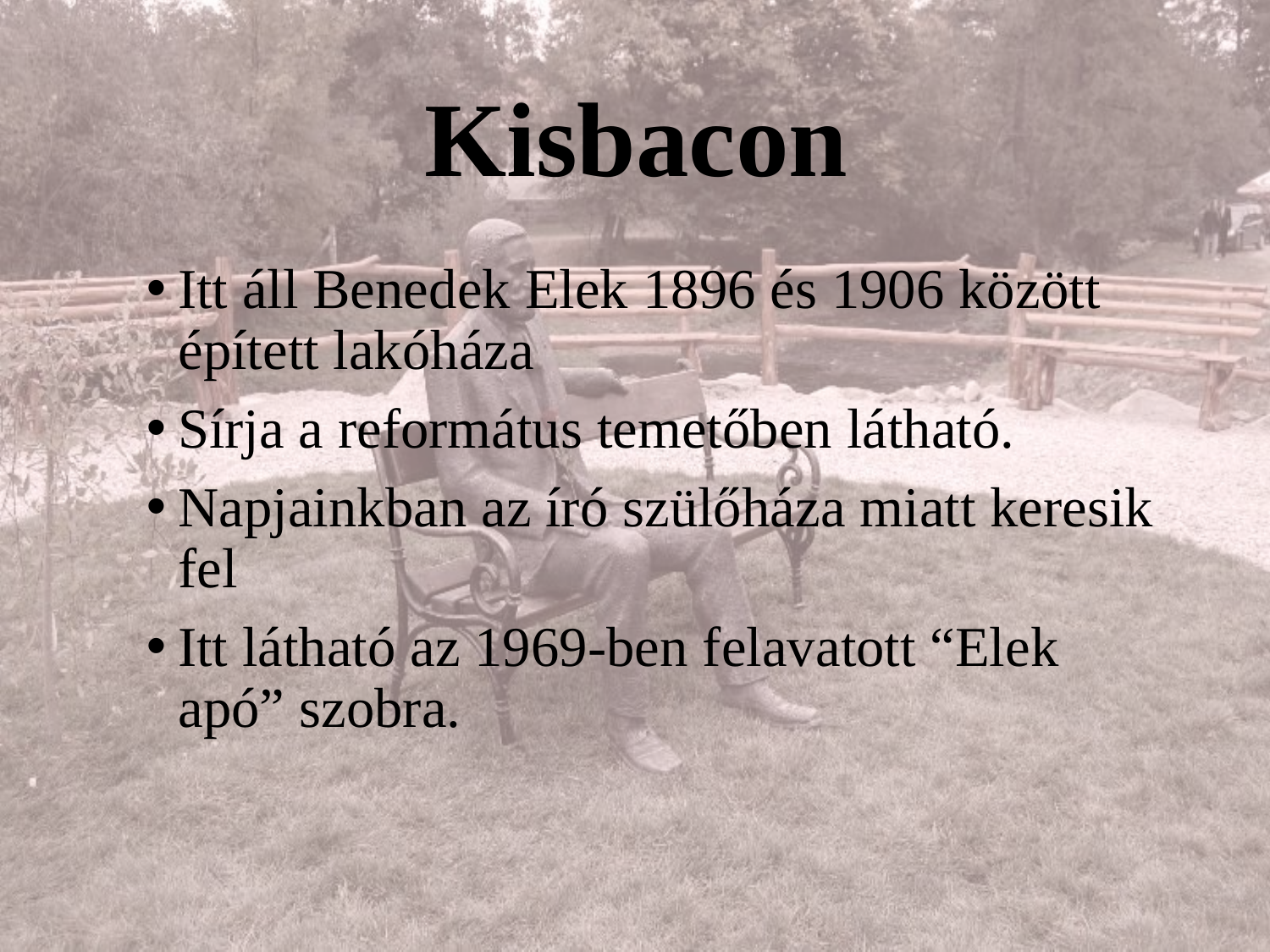

# Kisbacon
Itt áll Benedek Elek 1896 és 1906 között épített lakóháza
Sírja a református temetőben látható.
Napjainkban az író szülőháza miatt keresik fel
Itt látható az 1969-ben felavatott “Elek apó” szobra.